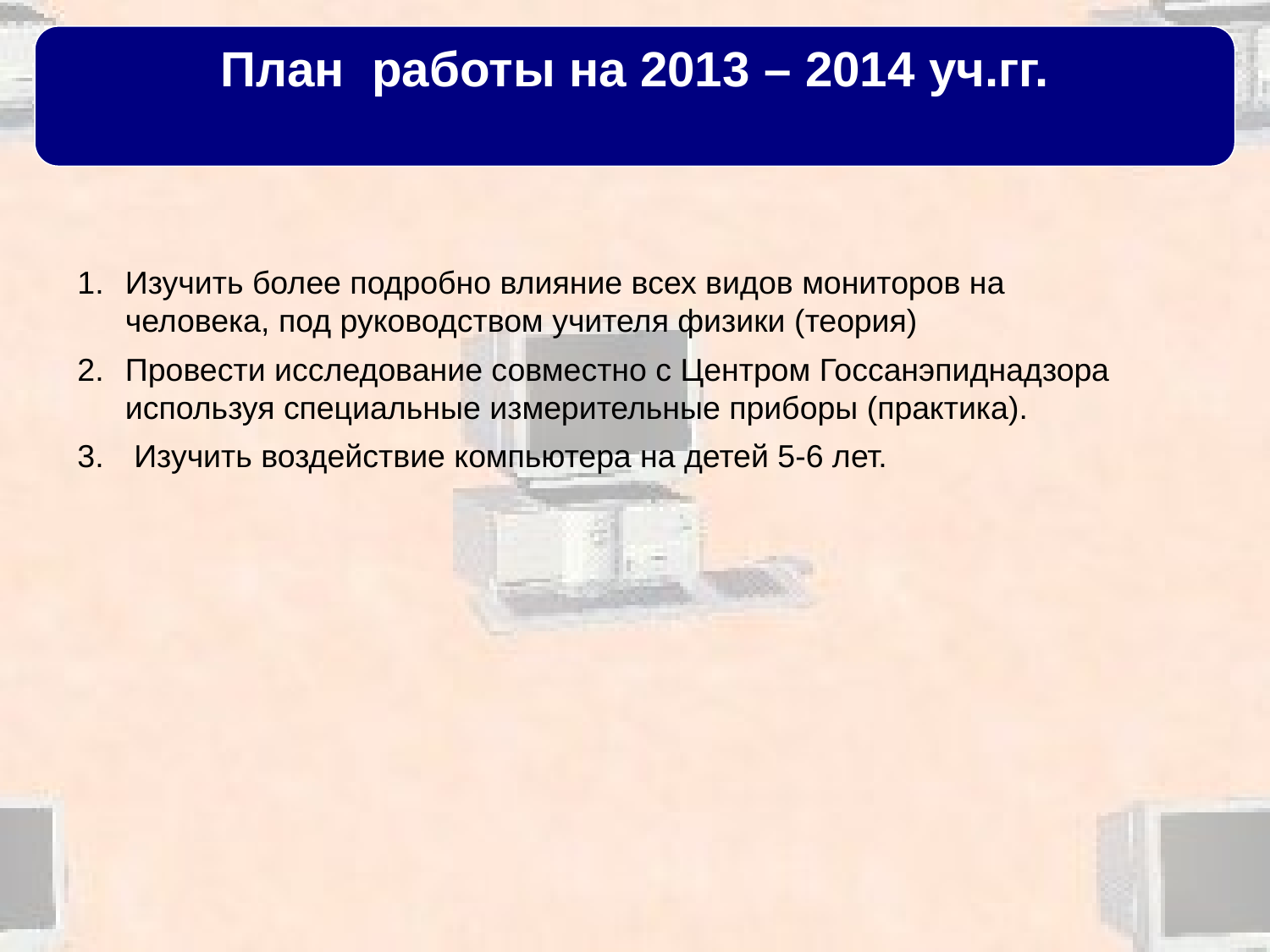

План  работы на 2013 – 2014 уч.гг.

Изучить более подробно влияние всех видов мониторов на человека, под руководством учителя физики (теория)
Провести исследование совместно с Центром Госсанэпиднадзора используя специальные измерительные приборы (практика).
 Изучить воздействие компьютера на детей 5-6 лет.